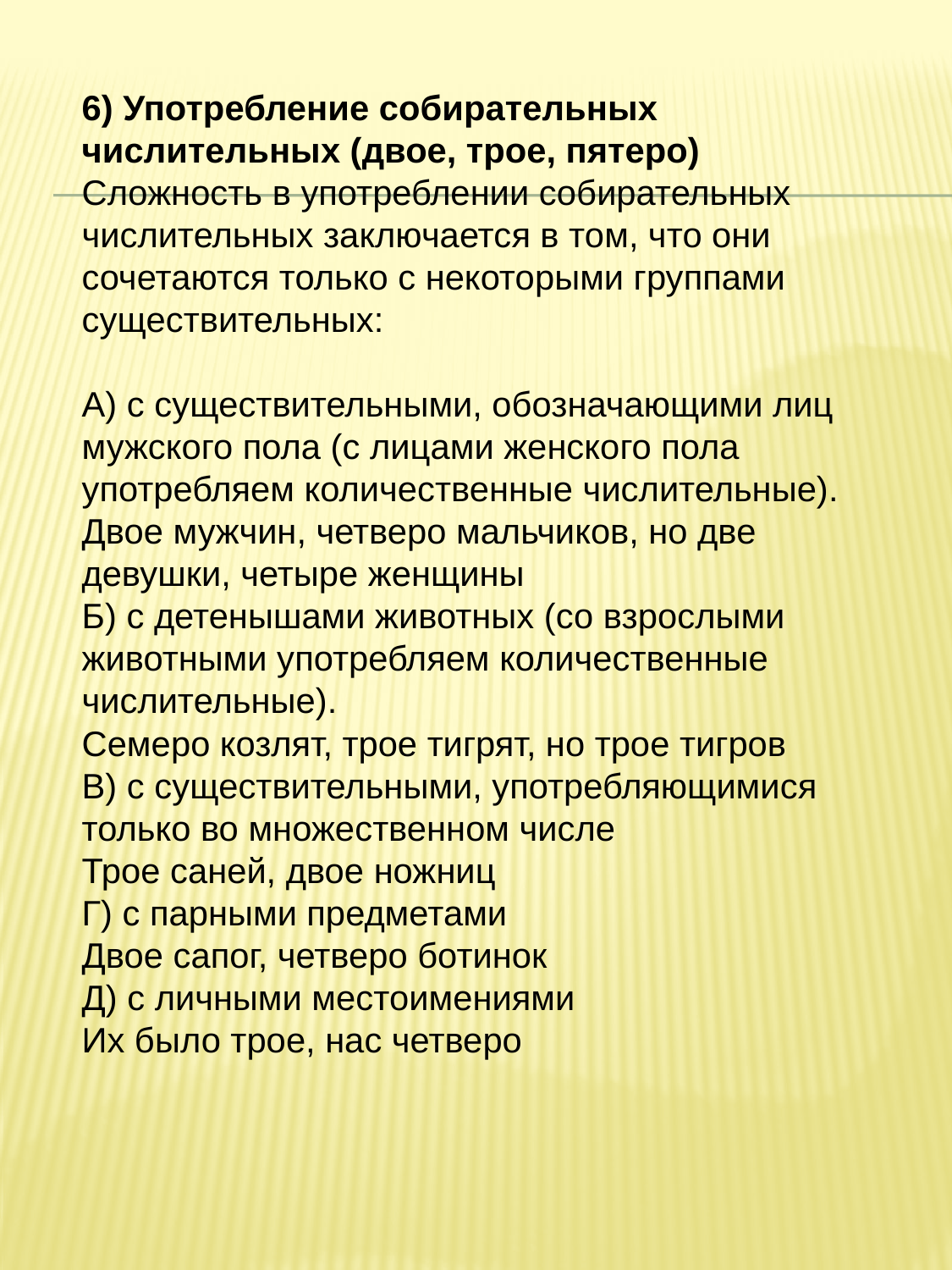

6) Употребление собирательных числительных (двое, трое, пятеро)
Сложность в употреблении собирательных числительных заключается в том, что они сочетаются только с некоторыми группами существительных:
А) с существительными, обозначающими лиц мужского пола (с лицами женского пола употребляем количественные числительные). 
Двое мужчин, четверо мальчиков, но две девушки, четыре женщины
Б) с детенышами животных (со взрослыми животными употребляем количественные числительные). 
Семеро козлят, трое тигрят, но трое тигров
В) с существительными, употребляющимися только во множественном числе 
Трое саней, двое ножниц
Г) с парными предметами 
Двое сапог, четверо ботинок
Д) с личными местоимениями 
Их было трое, нас четверо